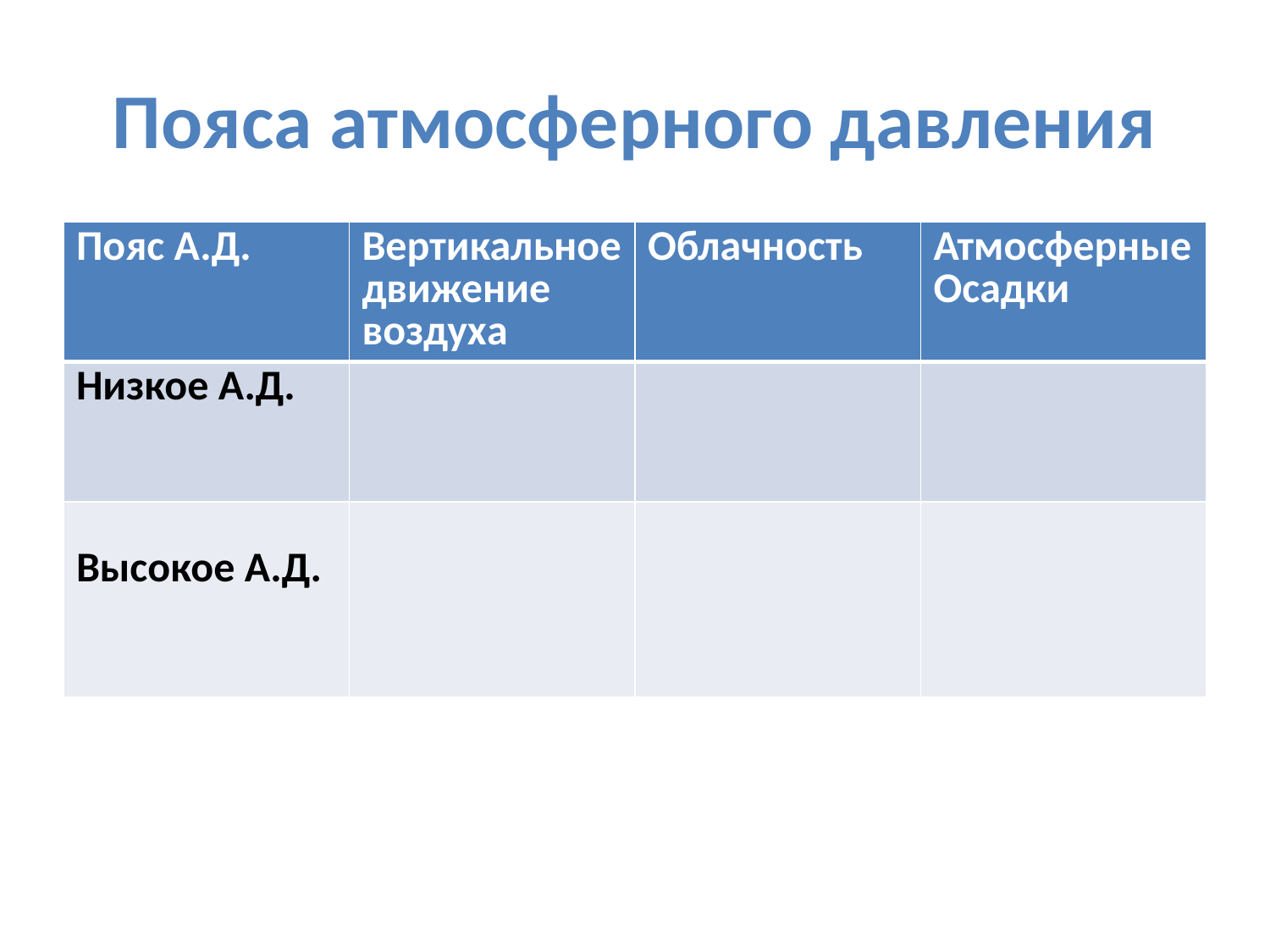

# Пояса атмосферного давления
| Пояс А.Д. | Вертикальное движение воздуха | Облачность | Атмосферные Осадки |
| --- | --- | --- | --- |
| Низкое А.Д. |  |  |  |
| Высокое А.Д. |  |  |  |